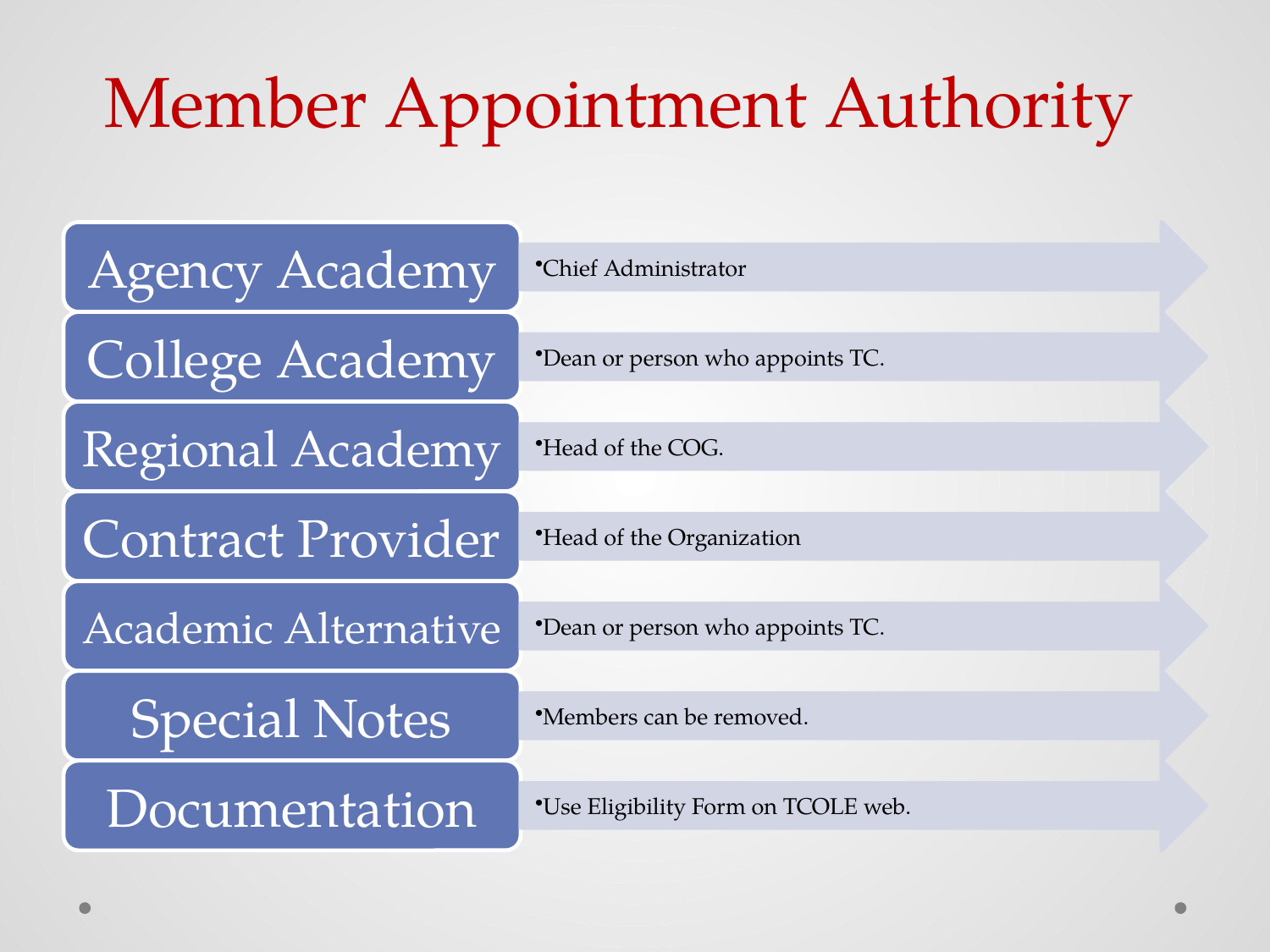

# Member Appointment Authority
College Academy
Dean or person who appoints TC.
Regional Academy
Head of the COG.
Contract Provider
Head of the Organization
Academic Alternative
Dean or person who appoints TC.
Members can be removed.
Special Notes
Agency Academy
Chief Administrator
Documentation
Use Eligibility Form on TCOLE web.